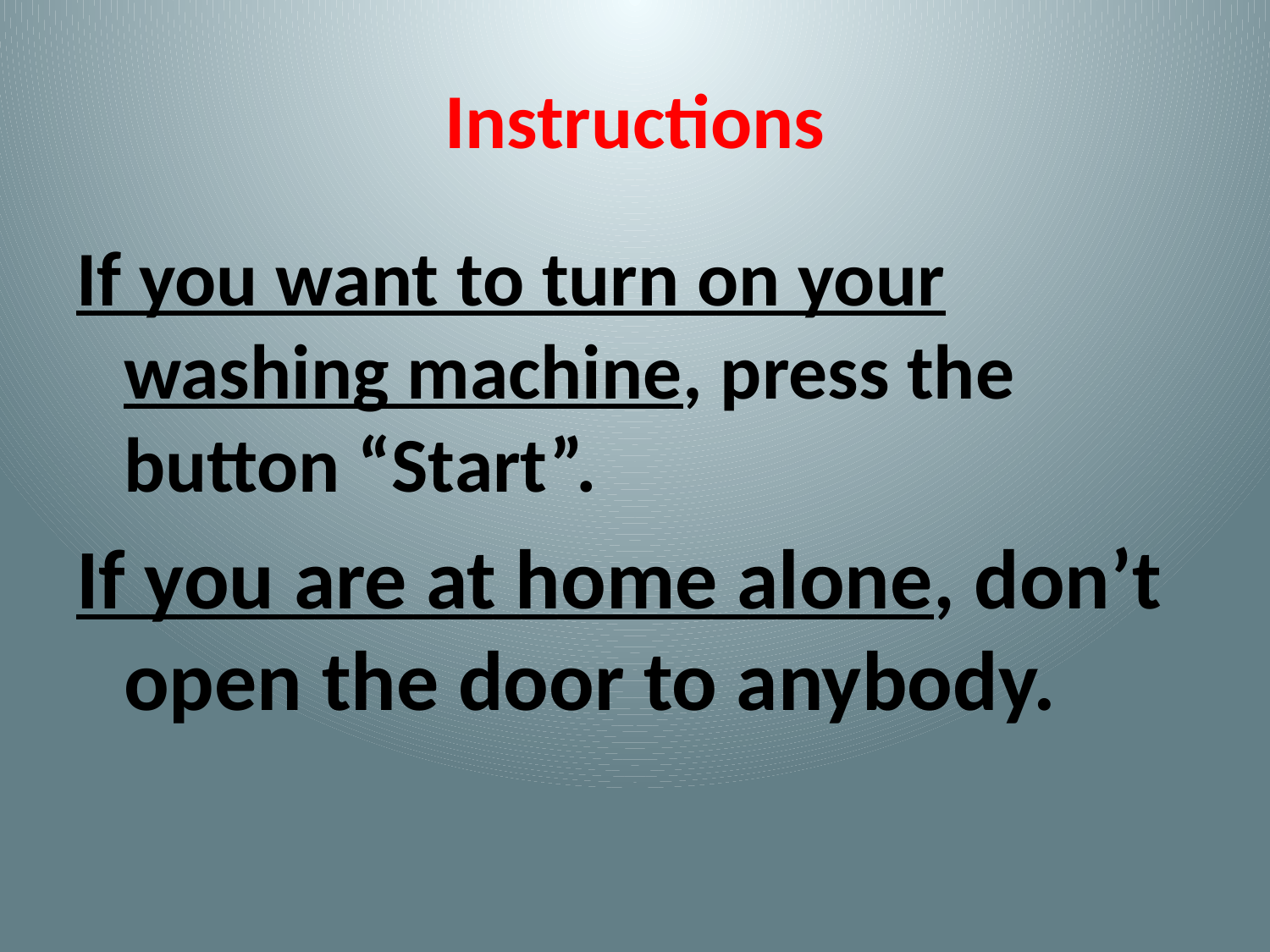

# Instructions
If you want to turn on your washing machine, press the button “Start”.
If you are at home alone, don’t open the door to anybody.